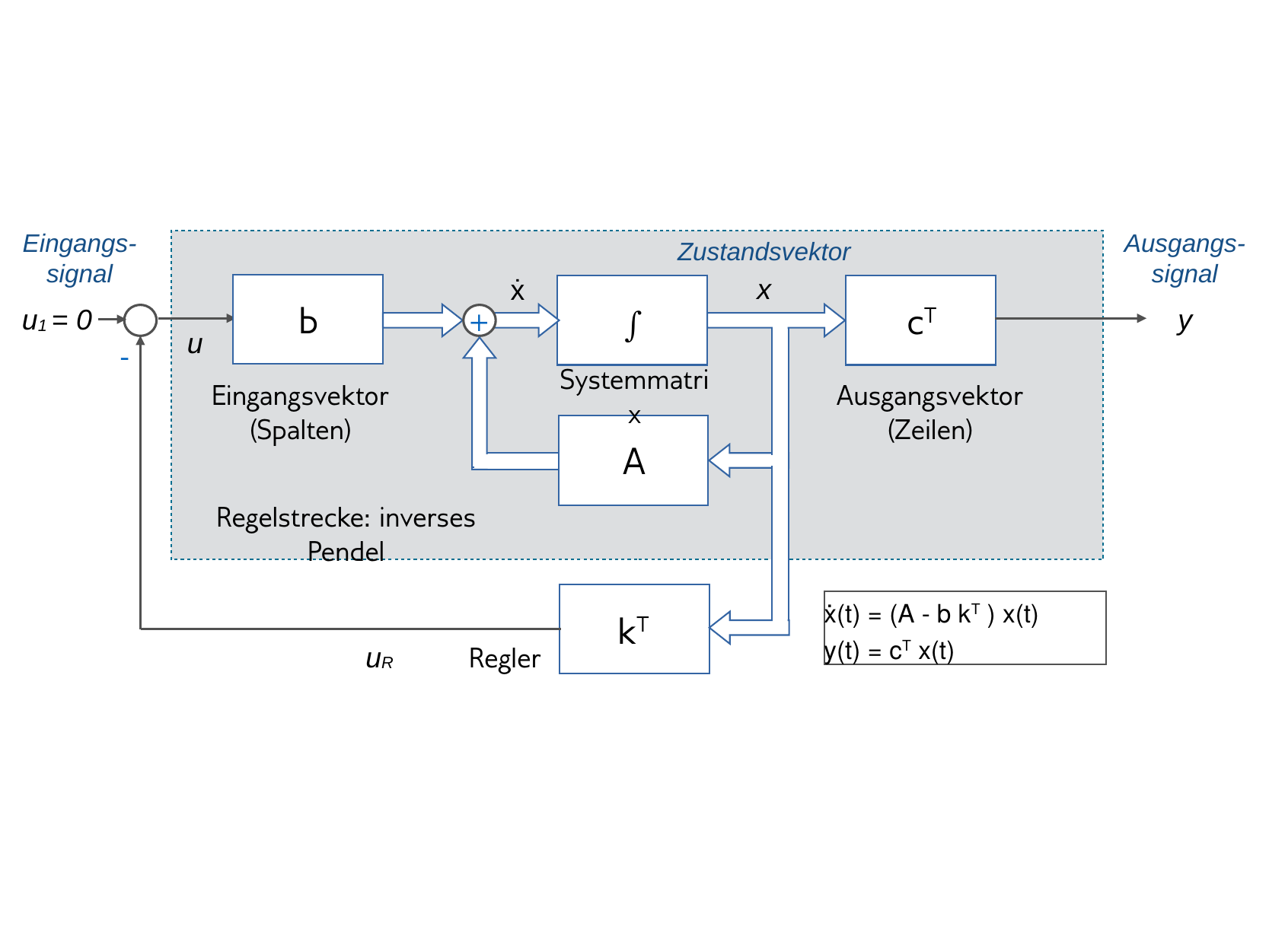

Eingangs-signal
Ausgangs-signal
Zustandsvektor

ẋ
x

∫
b
cT
+
u1 = 0
y

-

u

Systemmatrix
Eingangsvektor
(Spalten)
Ausgangsvektor
(Zeilen)

A

Regelstrecke: inverses Pendel
ẋ(t) = (A - b kT ) x(t)
y(t) = cT x(t)

kT

Regler
uR